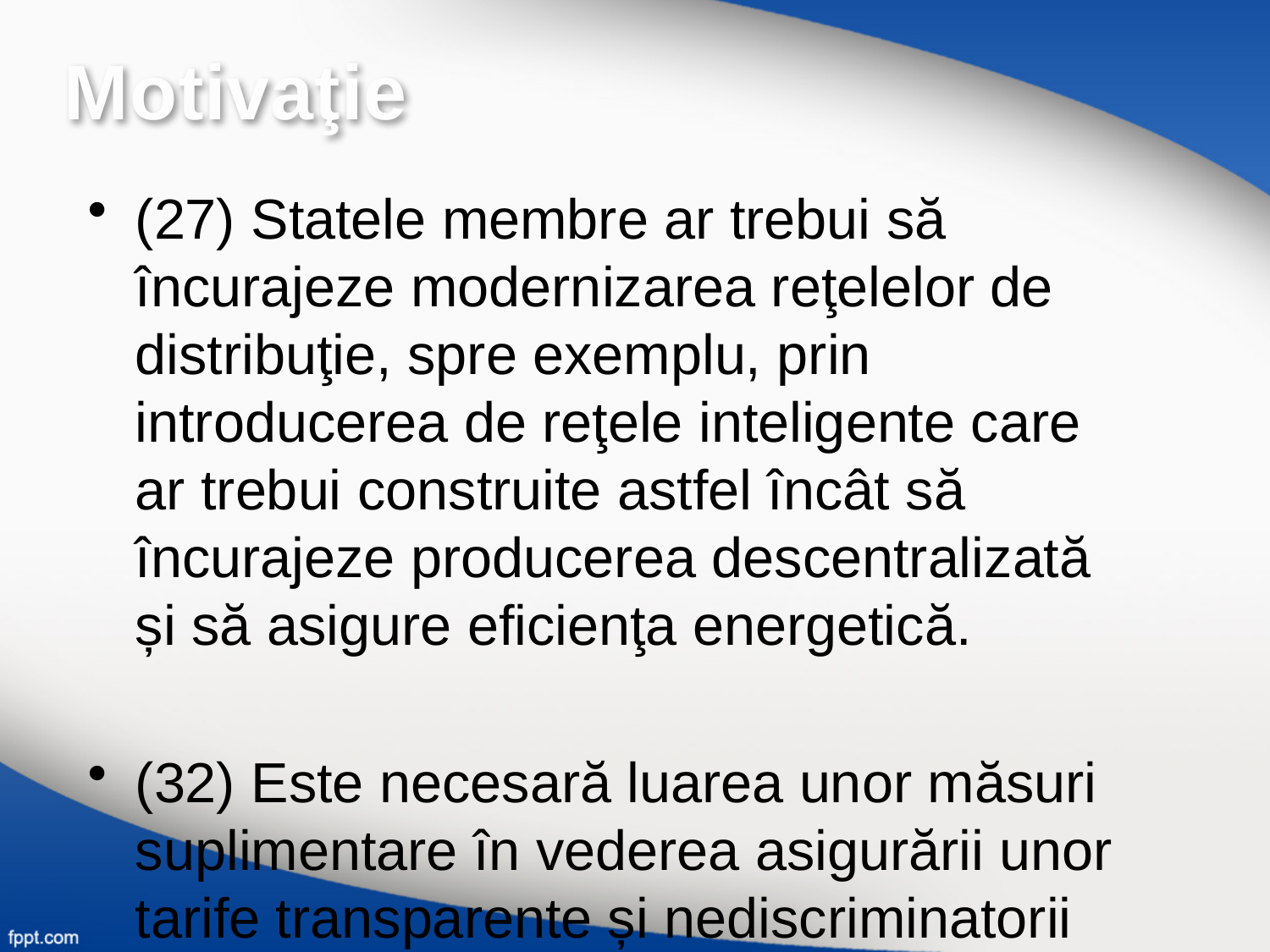

Motivaţie
(27) Statele membre ar trebui să încurajeze modernizarea reţelelor de distribuţie, spre exemplu, prin introducerea de reţele inteligente care ar trebui construite astfel încât să încurajeze producerea descentralizată și să asigure eficienţa energetică.

(32) Este necesară luarea unor măsuri suplimentare în vederea asigurării unor tarife transparente și nediscriminatorii pentru accesul la reţele. Aceste tarife ar trebui să fie aplicabile tuturor utilizatorilor de sistem, fără nicio discriminare.